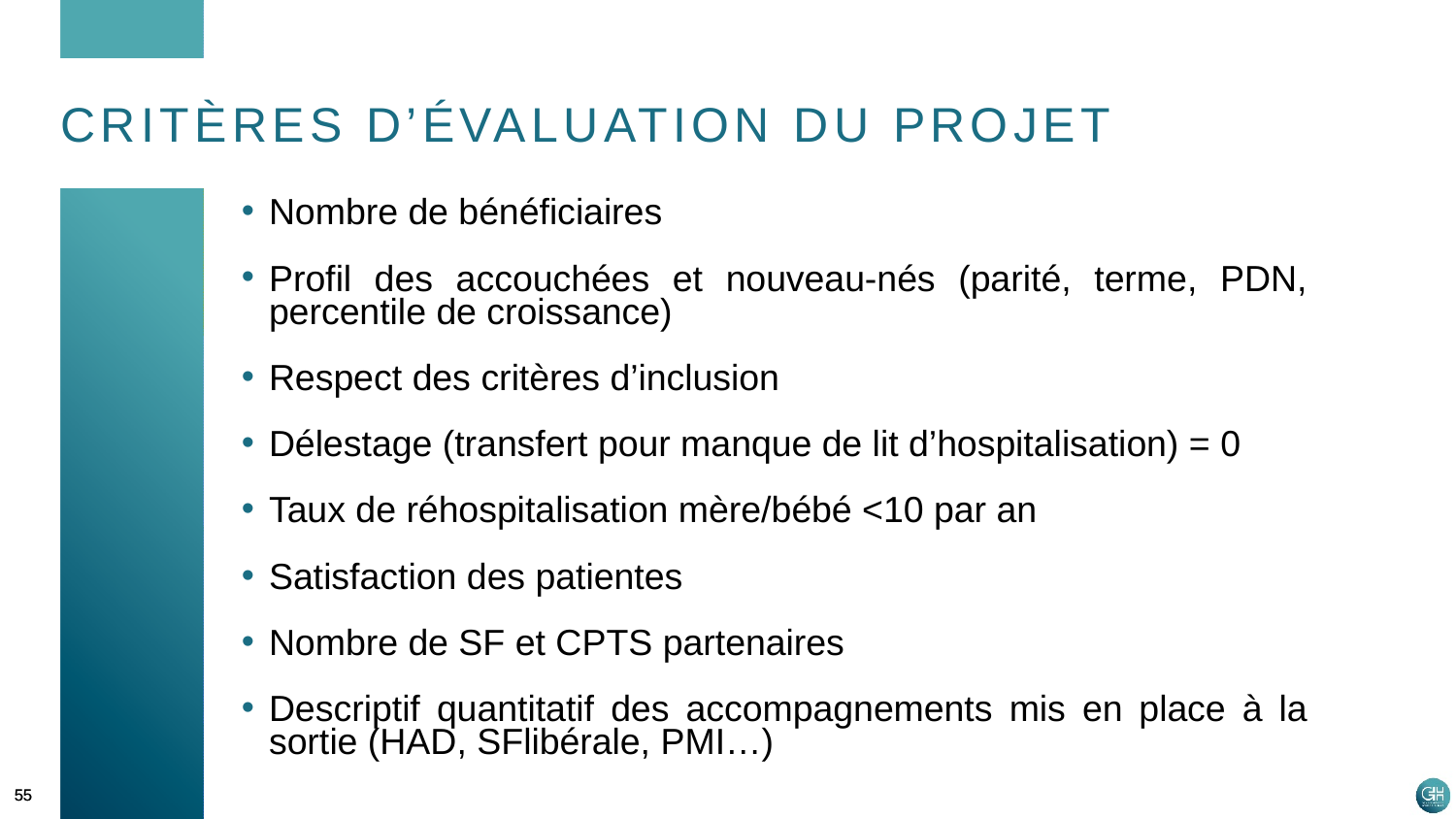

# Critères d’évaluation du PROJET
Nombre de bénéficiaires

Profil des accouchées et nouveau-nés (parité, terme, PDN, percentile de croissance)

Respect des critères d’inclusion

Délestage (transfert pour manque de lit d’hospitalisation) = 0

Taux de réhospitalisation mère/bébé <10 par an

Satisfaction des patientes

Nombre de SF et CPTS partenaires

Descriptif quantitatif des accompagnements mis en place à la sortie (HAD, SFlibérale, PMI…)